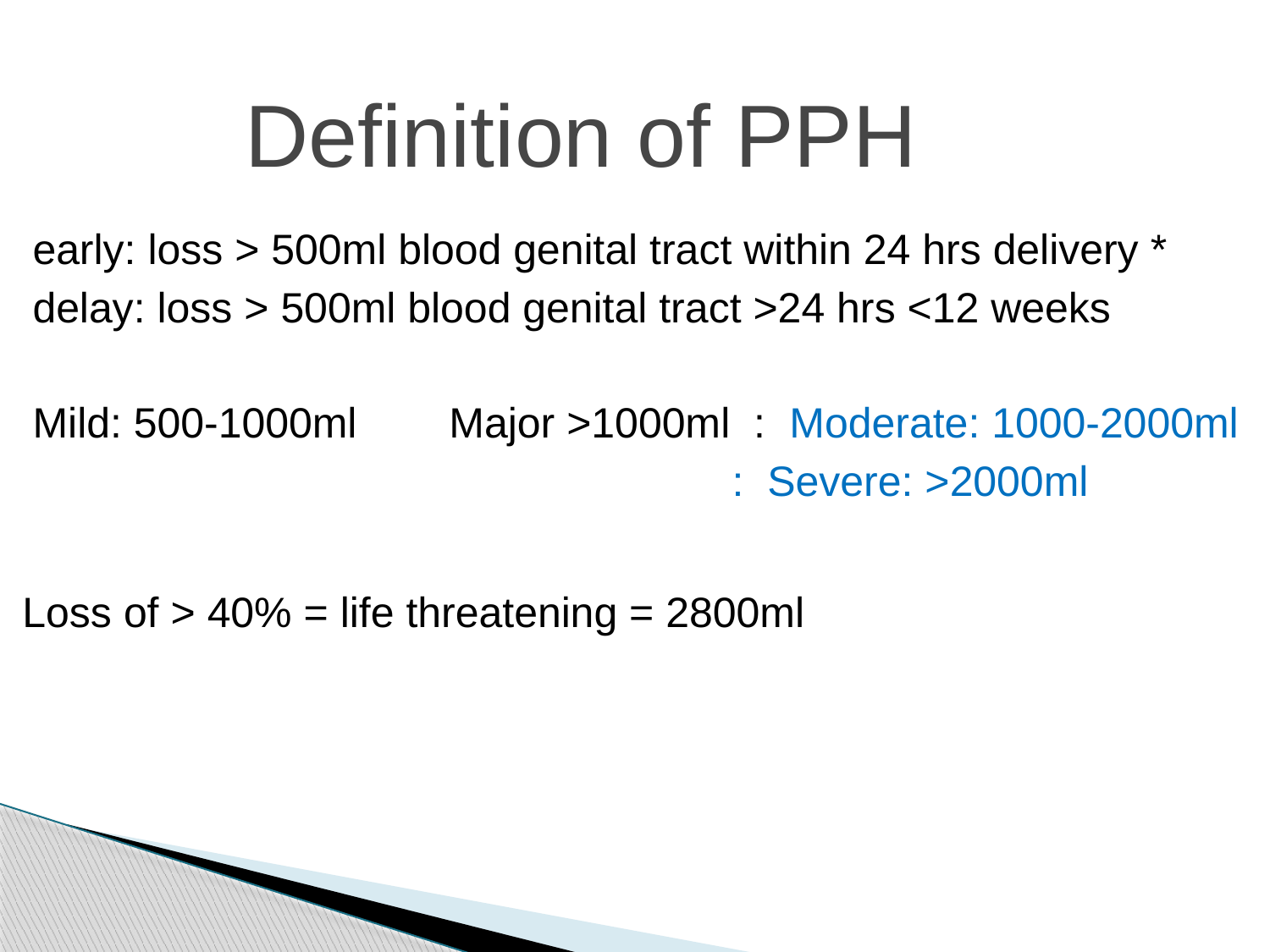

Definition of PPH
early: loss > 500ml blood genital tract within 24 hrs delivery *
delay: loss > 500ml blood genital tract >24 hrs <12 weeks

Mild: 500-1000ml	Major >1000ml  :  Moderate: 1000-2000ml
                                                           :  Severe: >2000ml

Loss of > 40% = life threatening = 2800ml